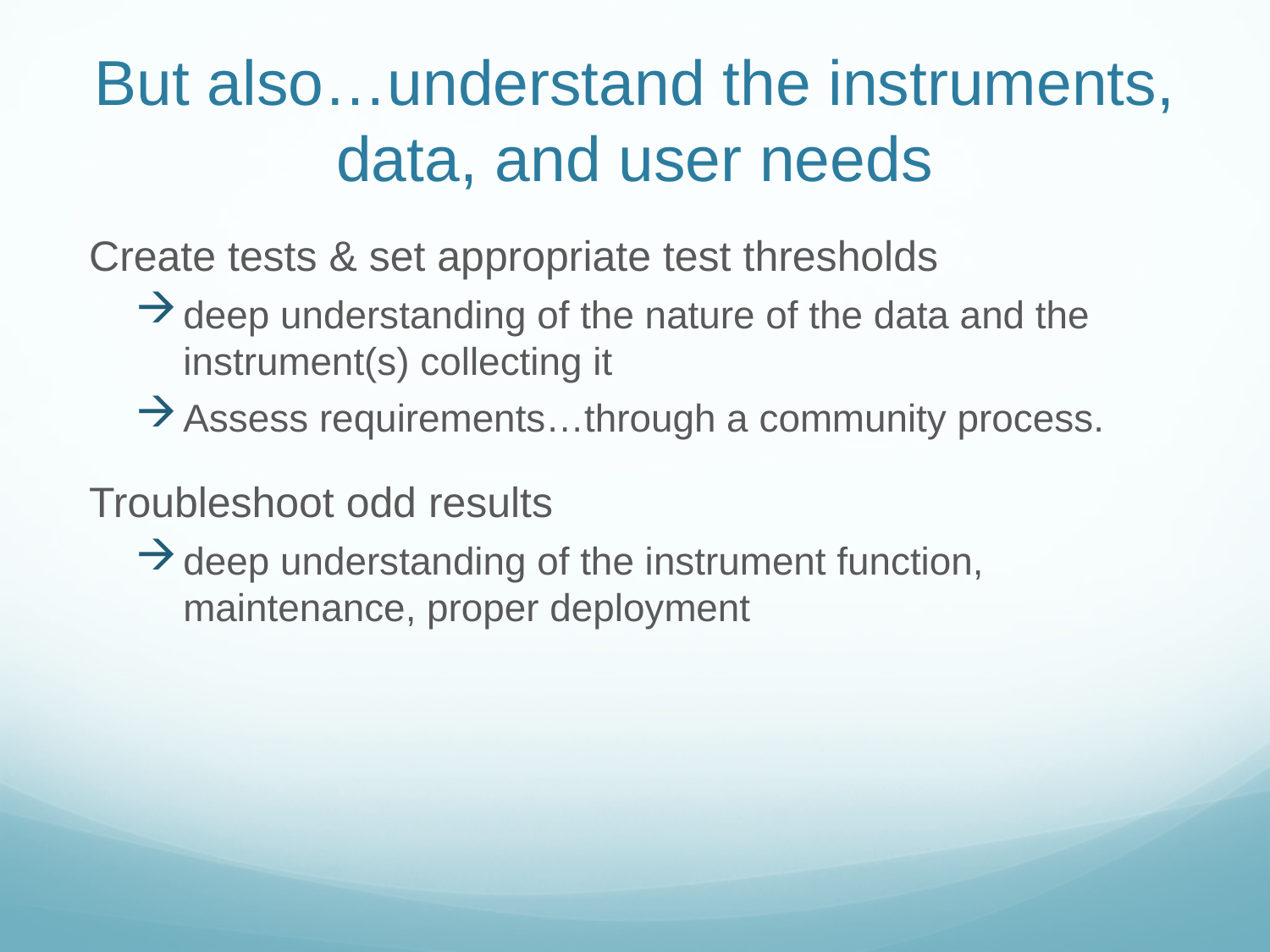

# But also…understand the instruments, data, and user needs
Create tests & set appropriate test thresholds
deep understanding of the nature of the data and the instrument(s) collecting it
Assess requirements…through a community process.
Troubleshoot odd results
deep understanding of the instrument function, maintenance, proper deployment